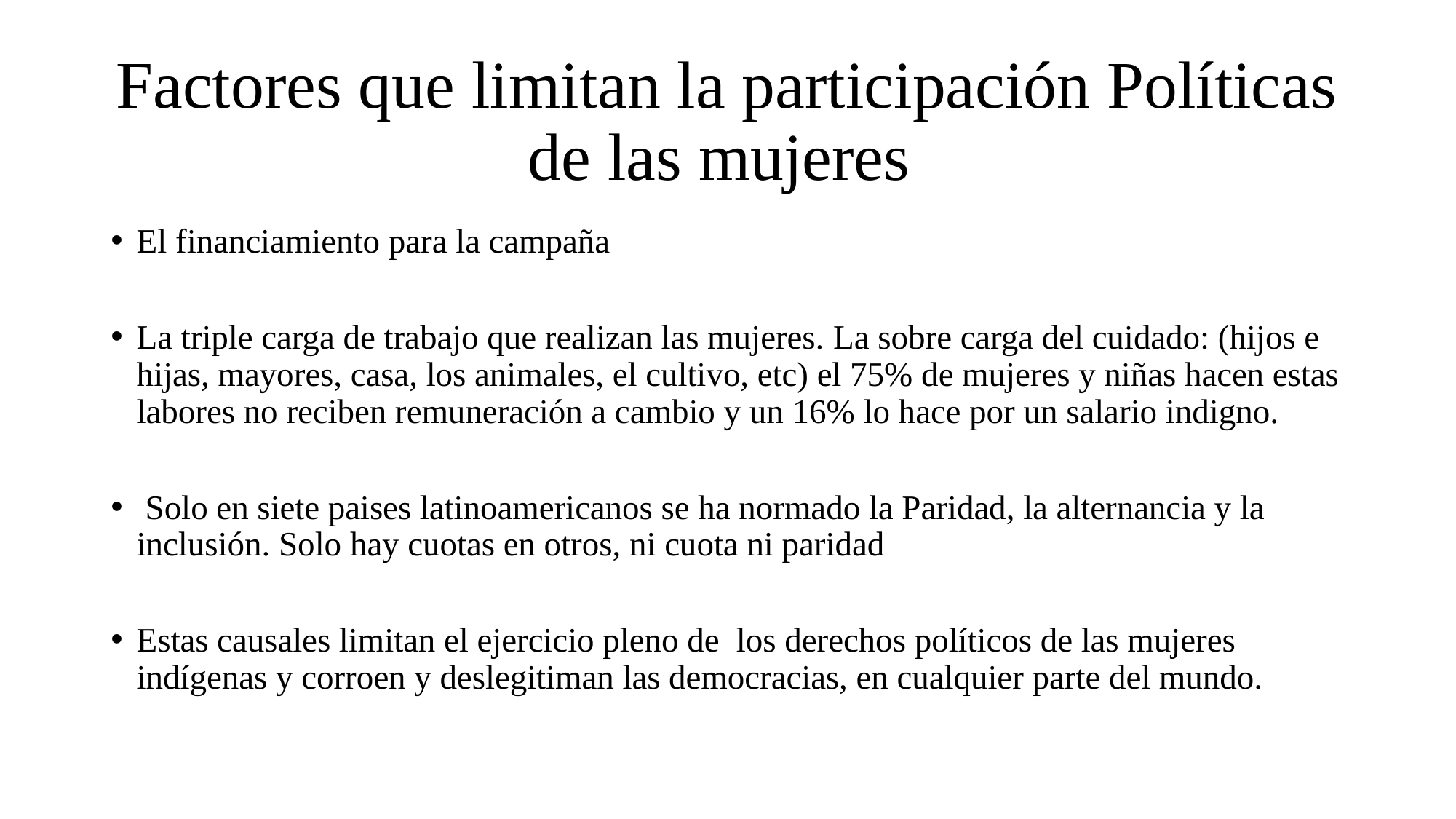

# Factores que limitan la participación Políticas de las mujeres
El financiamiento para la campaña

La triple carga de trabajo que realizan las mujeres. La sobre carga del cuidado: (hijos e hijas, mayores, casa, los animales, el cultivo, etc) el 75% de mujeres y niñas hacen estas labores no reciben remuneración a cambio y un 16% lo hace por un salario indigno.

 Solo en siete paises latinoamericanos se ha normado la Paridad, la alternancia y la inclusión. Solo hay cuotas en otros, ni cuota ni paridad

Estas causales limitan el ejercicio pleno de  los derechos políticos de las mujeres indígenas y corroen y deslegitiman las democracias, en cualquier parte del mundo.